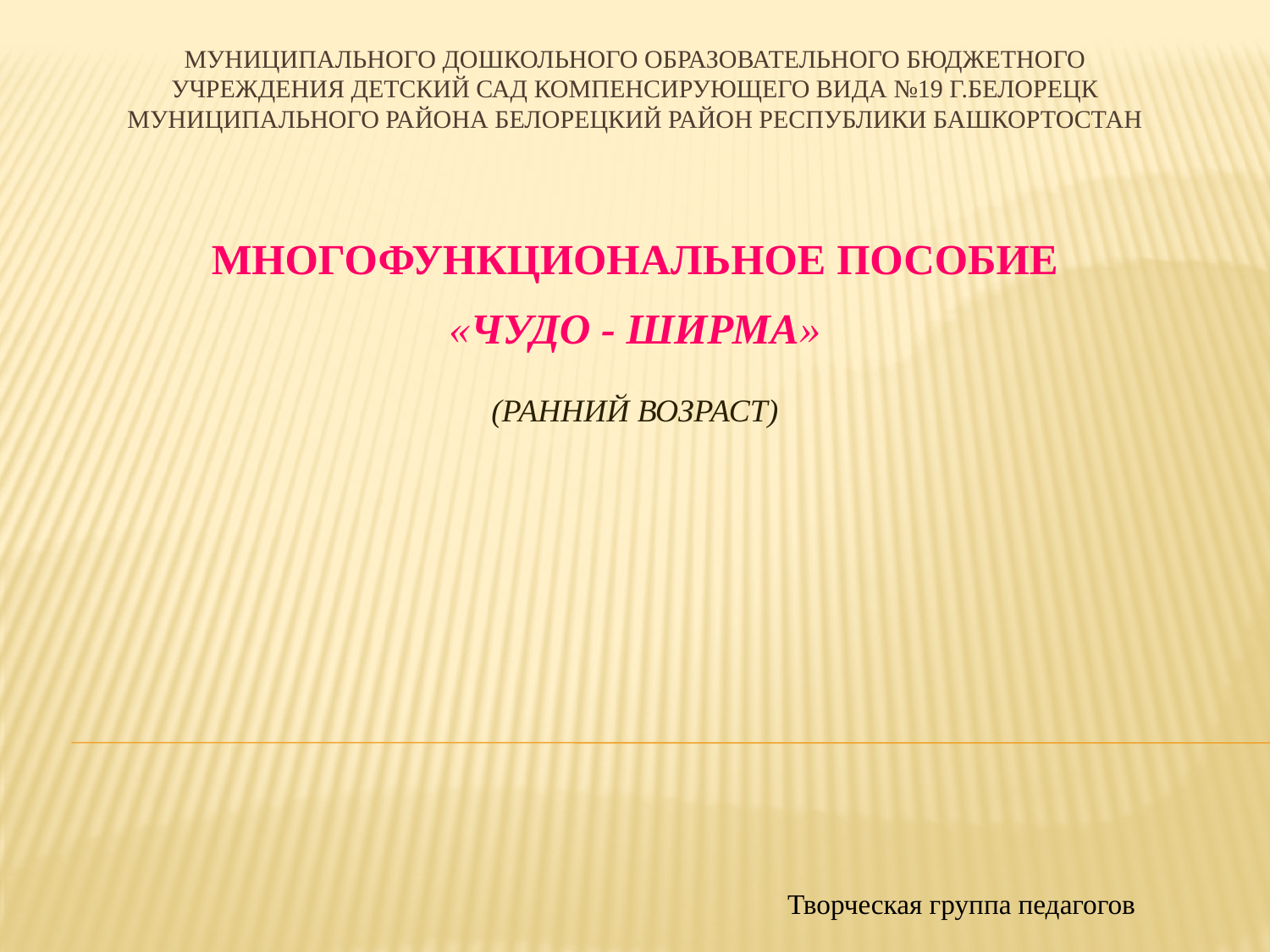

# Муниципального дошкольного образовательного бюджетного учреждения детский сад компенсирующего вида №19 г.Белорецк муниципального района Белорецкий район Республики Башкортостан       Многофункциональное пособие   «Чудо - ширма» (ранний возраст)

Творческая группа педагогов